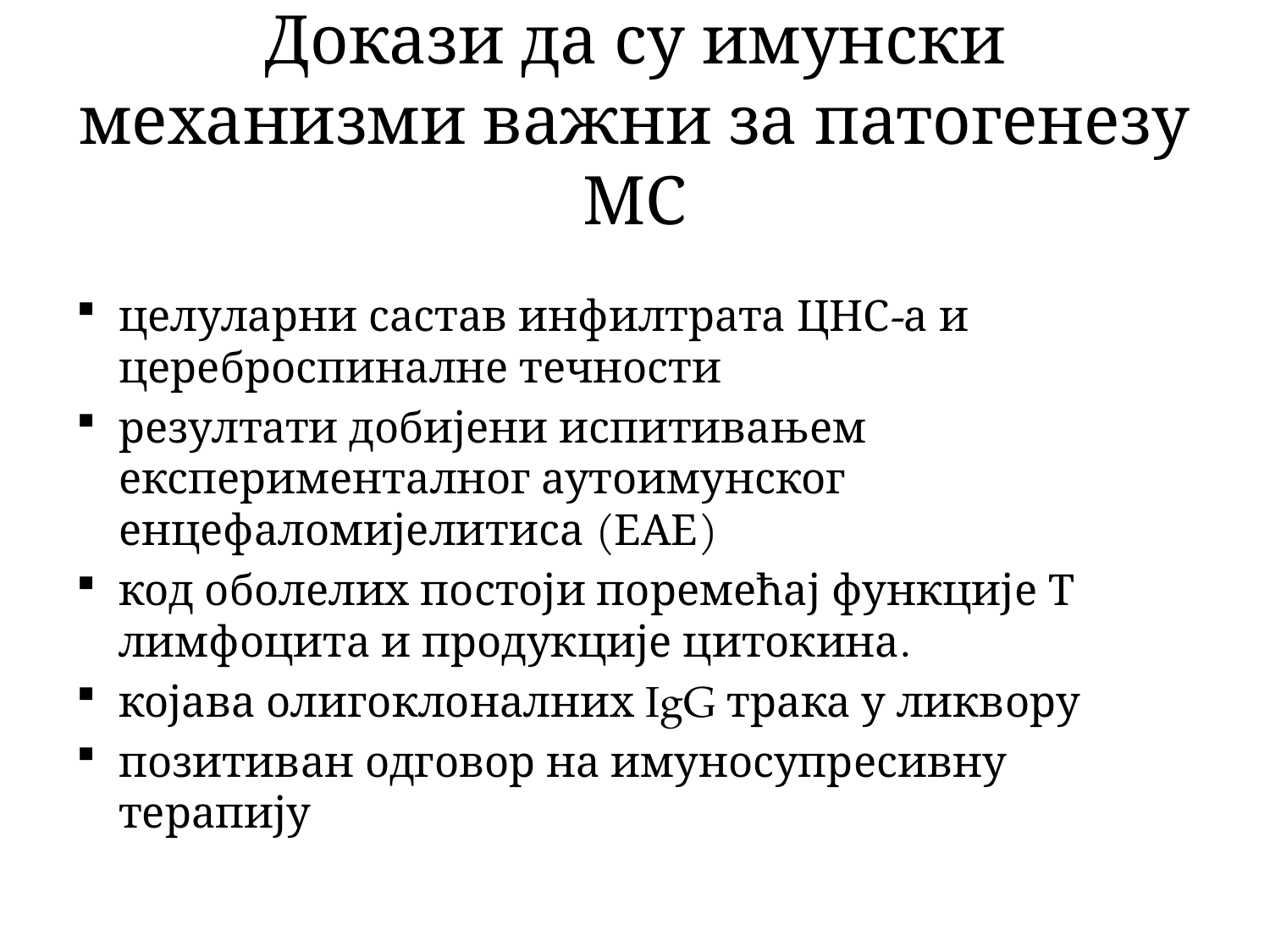

# Докази да су имунски механизми важни за патогенезу МС

целуларни састав инфилтрата ЦНС-а и цереброспиналне течности
резултати добијени испитивањем експерименталног аутоимунског енцефаломијелитиса (ЕАЕ)
код оболелих постоји поремећај функције Т лимфоцита и продукције цитокина.
којава олигоклоналних IgG трака у ликвору
позитиван одговор на имуносупресивну терапију